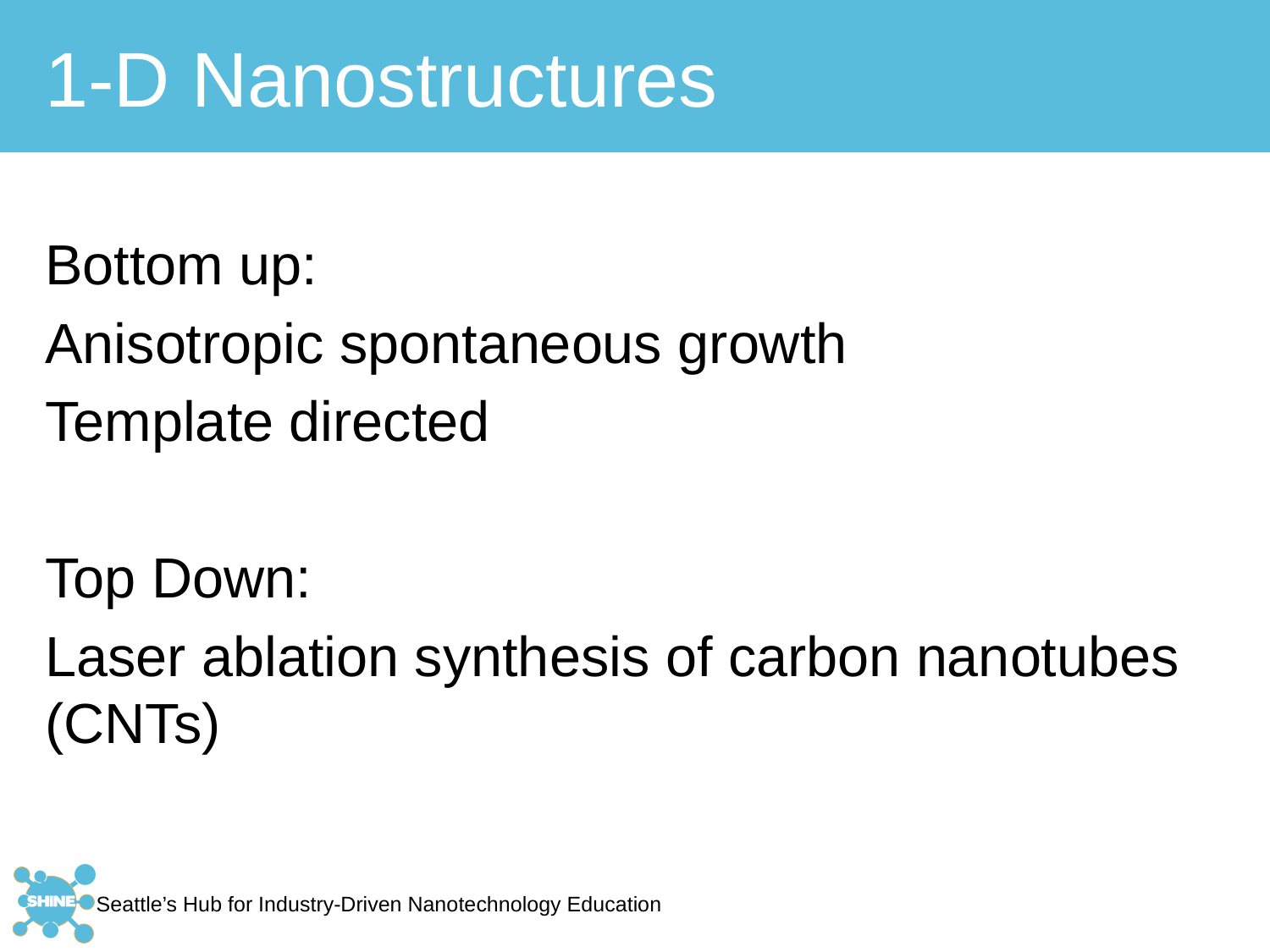

# 1-D Nanostructures
Bottom up:
Anisotropic spontaneous growth
Template directed

Top Down:
Laser ablation synthesis of carbon nanotubes (CNTs)